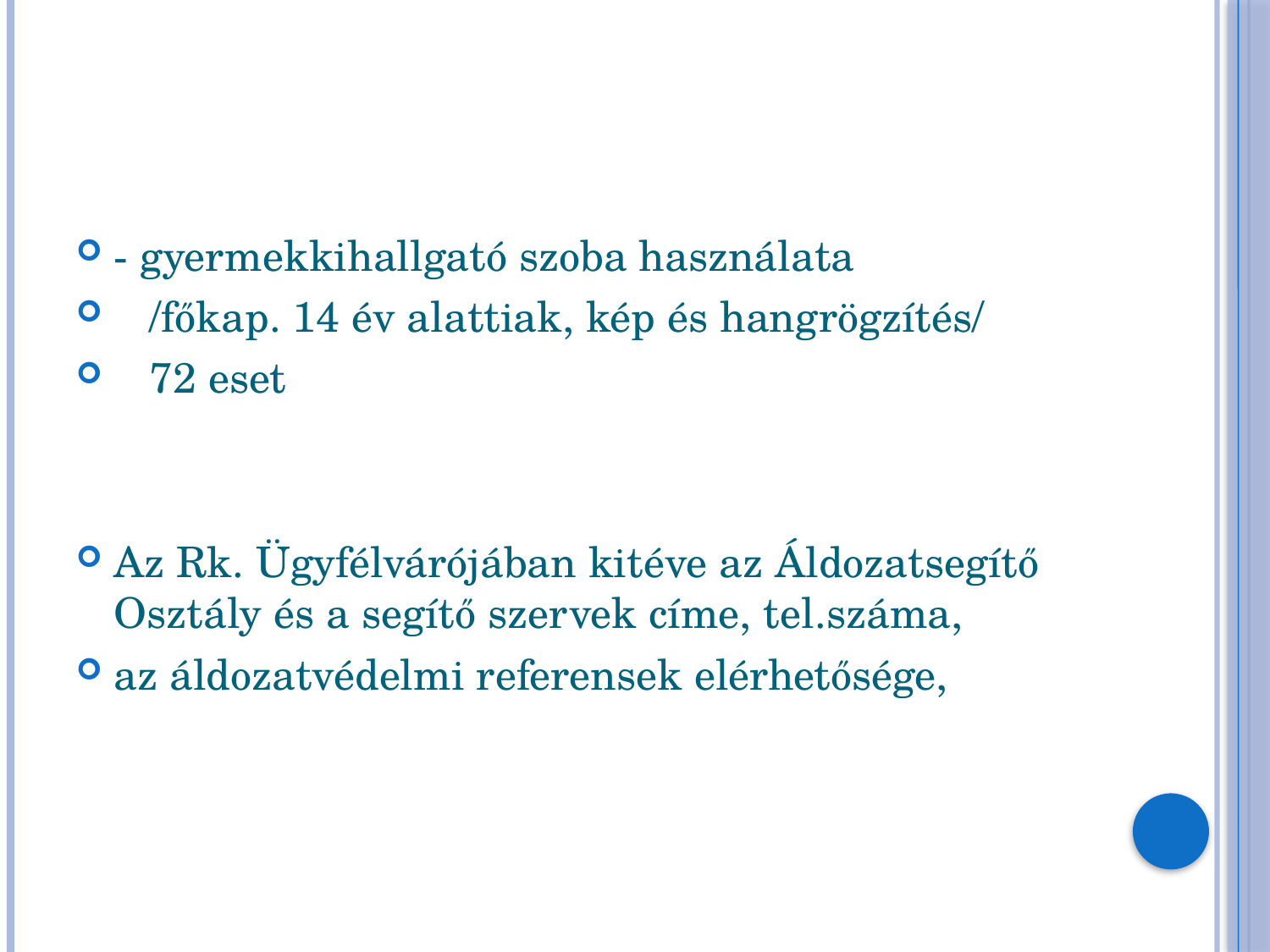

#
- gyermekkihallgató szoba használata
   /főkap. 14 év alattiak, kép és hangrögzítés/
   72 eset

Az Rk. Ügyfélvárójában kitéve az Áldozatsegítő Osztály és a segítő szervek címe, tel.száma,
az áldozatvédelmi referensek elérhetősége,